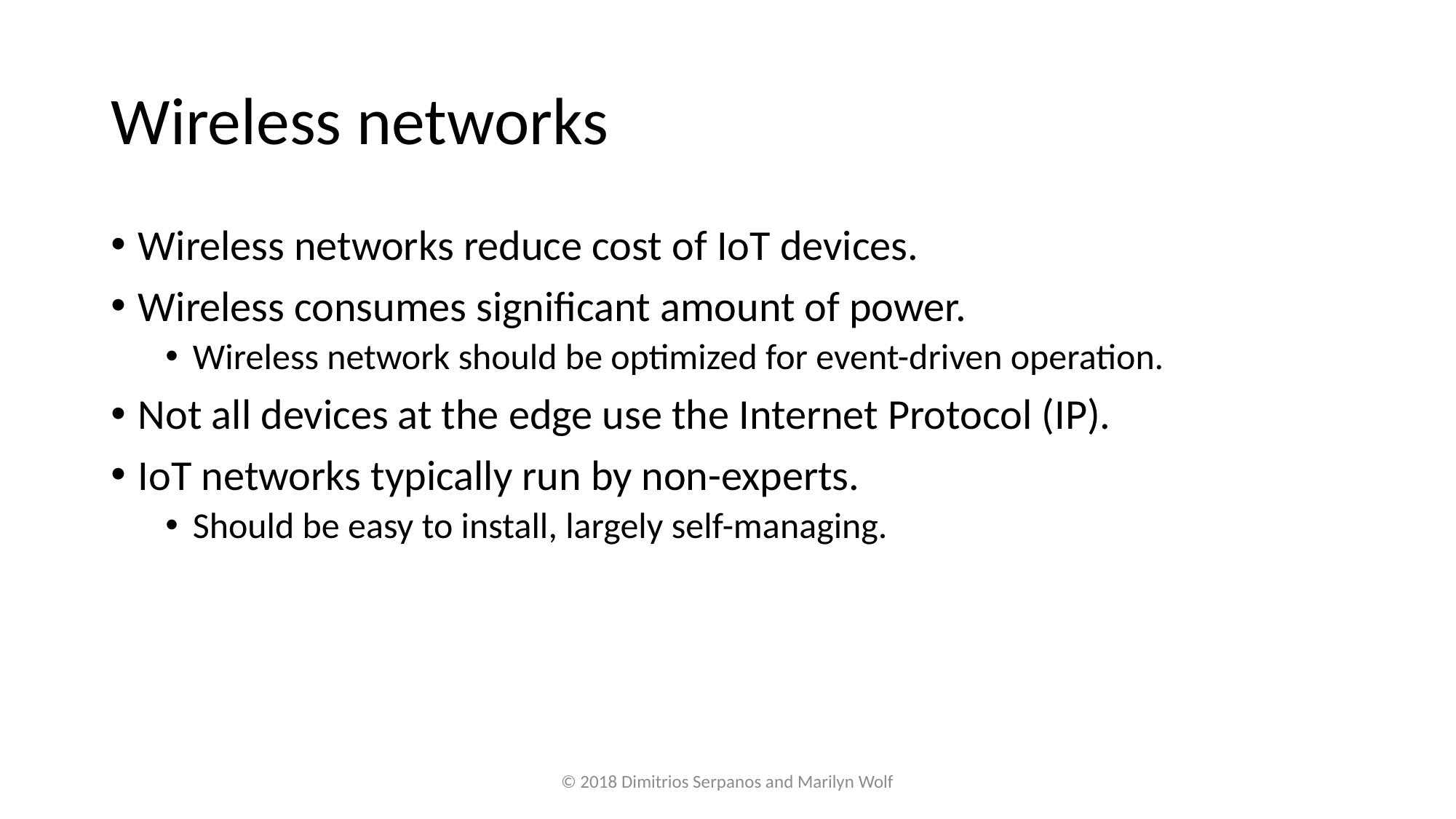

# Wireless networks
Wireless networks reduce cost of IoT devices.
Wireless consumes significant amount of power.
Wireless network should be optimized for event-driven operation.
Not all devices at the edge use the Internet Protocol (IP).
IoT networks typically run by non-experts.
Should be easy to install, largely self-managing.
© 2018 Dimitrios Serpanos and Marilyn Wolf